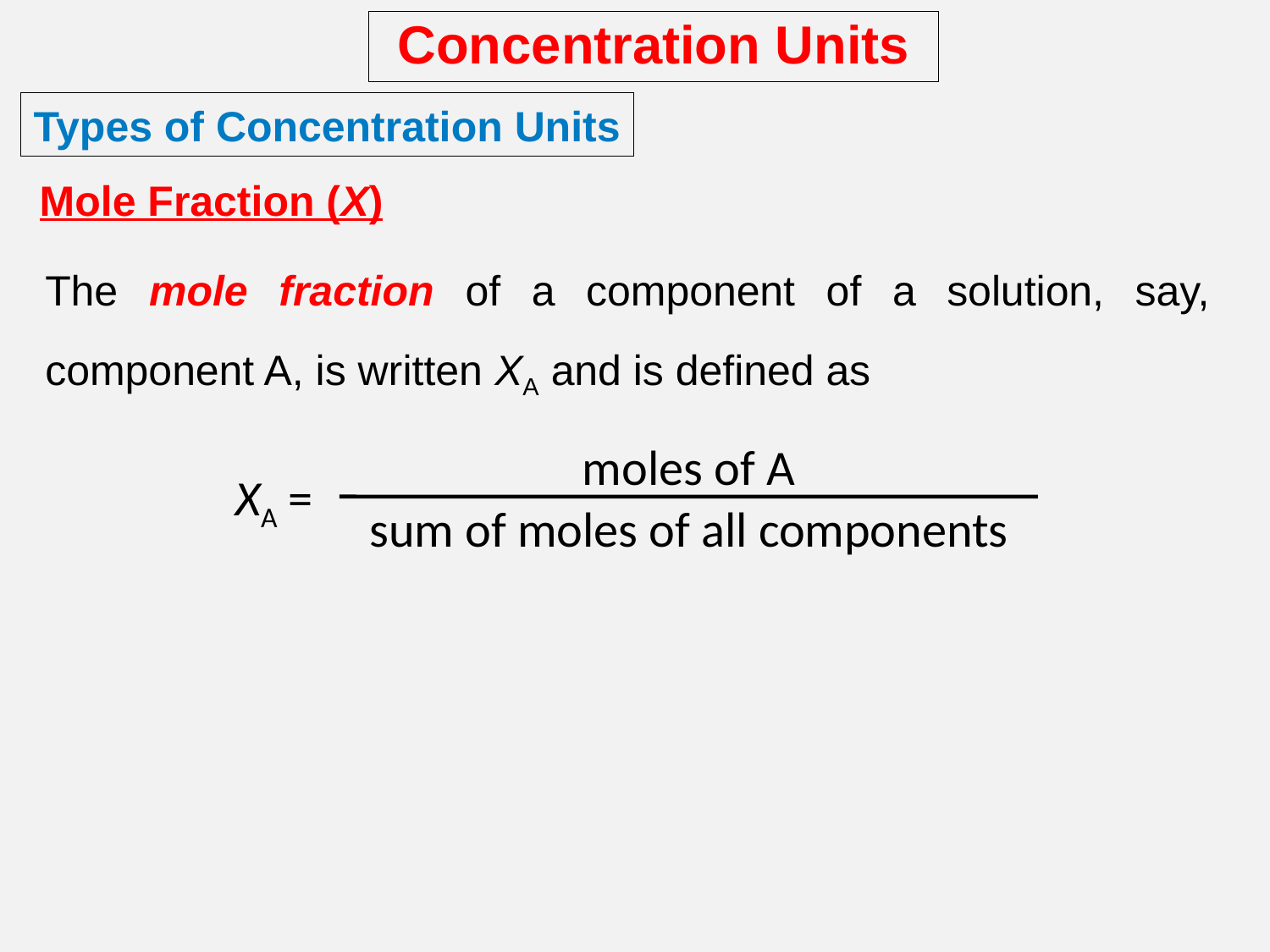

Concentration Units
Types of Concentration Units
Mole Fraction (X)
The mole fraction of a component of a solution, say, component A, is written XA and is defined as
moles of A
sum of moles of all components

XA =